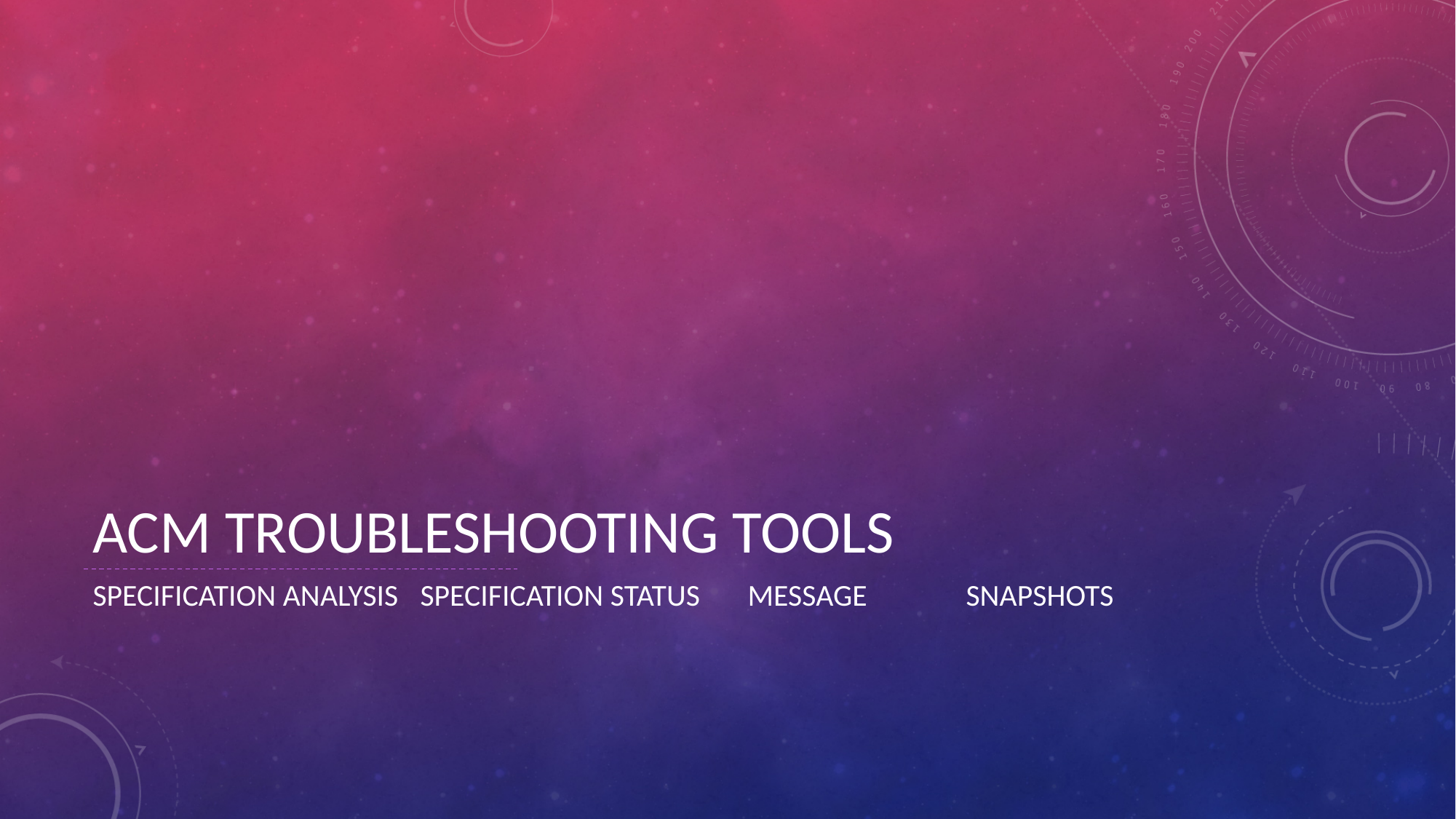

# Acm troubleshooting tools
Specification analysis	specification Status	MESSAGE	Snapshots